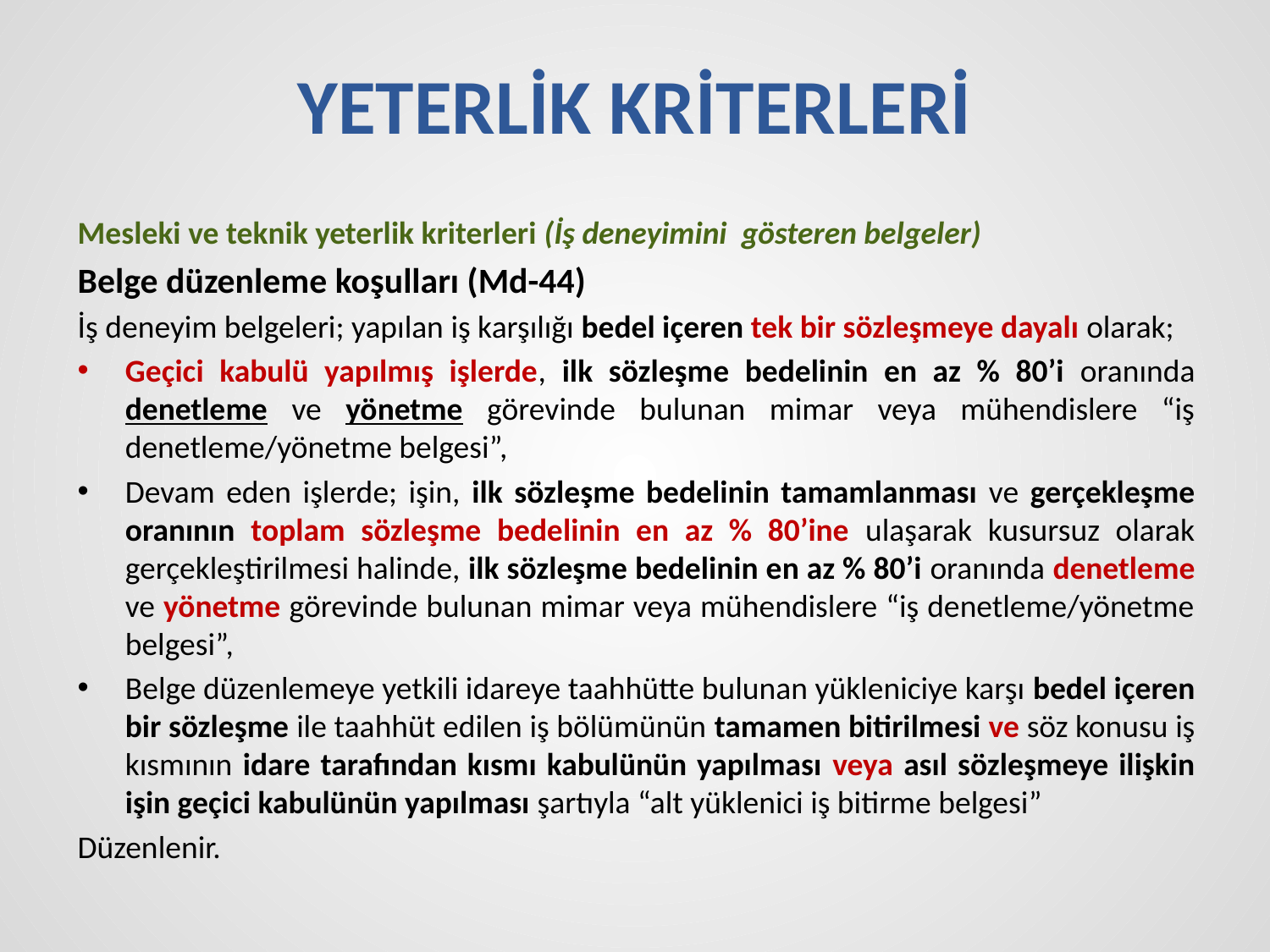

# YETERLİK KRİTERLERİ
Mesleki ve teknik yeterlik kriterleri (İş deneyimini  gösteren belgeler)
Belge düzenleme koşulları (Md-44)
İş deneyim belgeleri; yapılan iş karşılığı bedel içeren tek bir sözleşmeye dayalı olarak;
Geçici kabulü yapılmış işlerde, ilk sözleşme bedelinin en az % 80’i oranında denetleme ve yönetme görevinde bulunan mimar veya mühendislere “iş denetleme/yönetme belgesi”,
Devam eden işlerde; işin, ilk sözleşme bedelinin tamamlanması ve gerçekleşme oranının toplam sözleşme bedelinin en az % 80’ine ulaşarak kusursuz olarak gerçekleştirilmesi halinde, ilk sözleşme bedelinin en az % 80’i oranında denetleme ve yönetme görevinde bulunan mimar veya mühendislere “iş denetleme/yönetme belgesi”,
Belge düzenlemeye yetkili idareye taahhütte bulunan yükleniciye karşı bedel içeren bir sözleşme ile taahhüt edilen iş bölümünün tamamen bitirilmesi ve söz konusu iş kısmının idare tarafından kısmı kabulünün yapılması veya asıl sözleşmeye ilişkin işin geçici kabulünün yapılması şartıyla “alt yüklenici iş bitirme belgesi”
Düzenlenir.